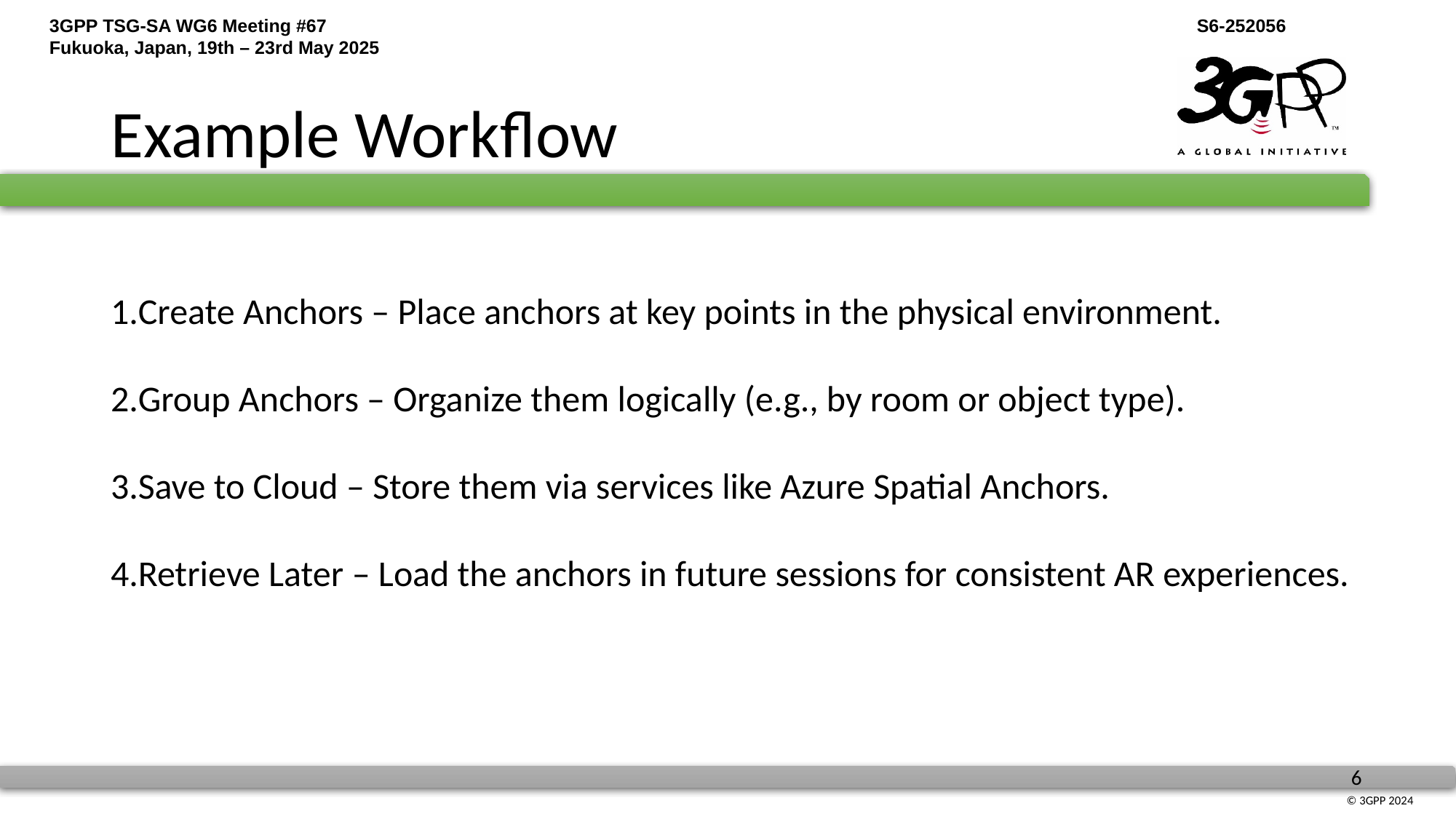

# Example Workflow
Create Anchors – Place anchors at key points in the physical environment.
Group Anchors – Organize them logically (e.g., by room or object type).
Save to Cloud – Store them via services like Azure Spatial Anchors.
Retrieve Later – Load the anchors in future sessions for consistent AR experiences.